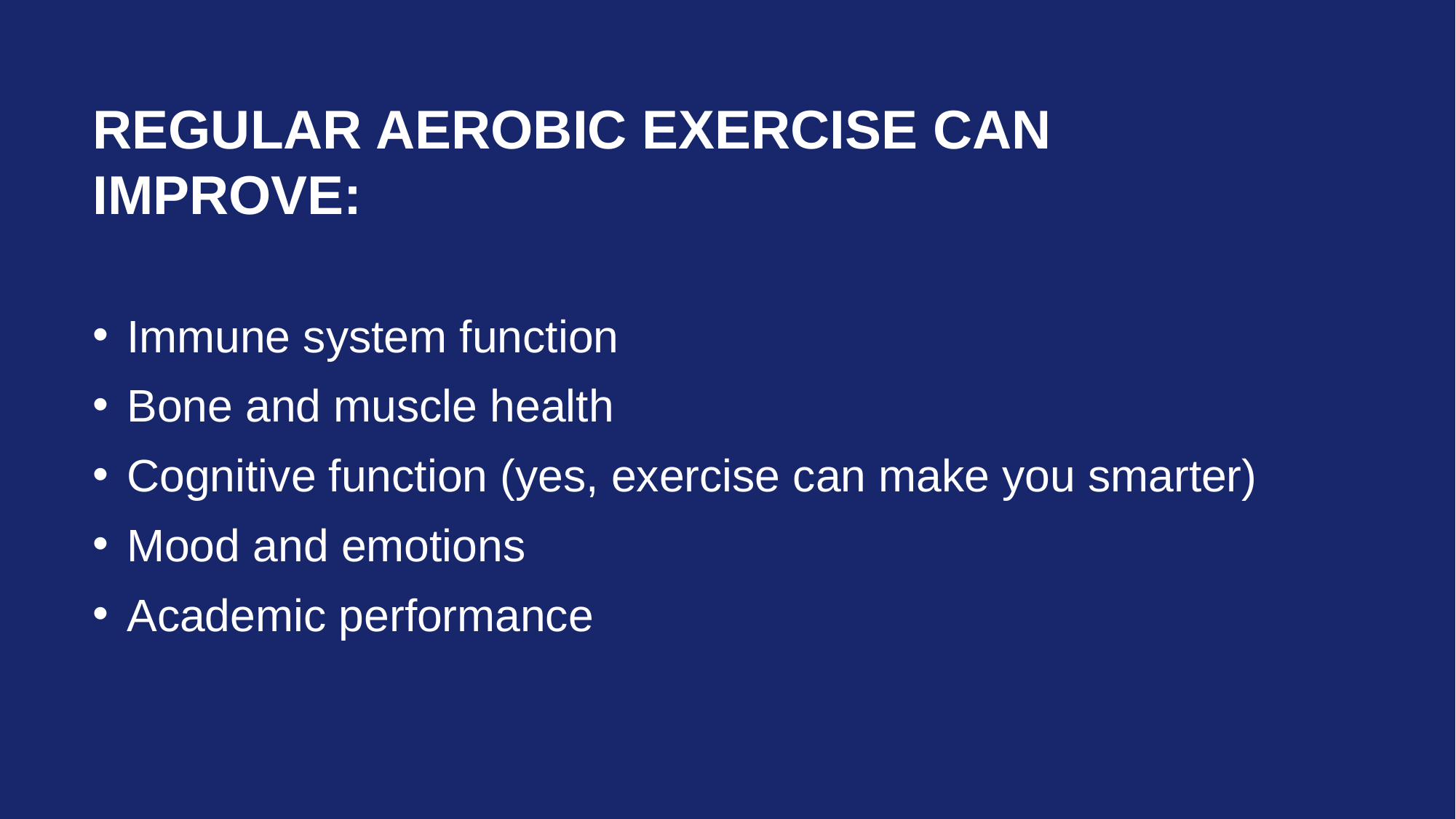

# Regular aerobic exercise can improve:
Immune system function
Bone and muscle health
Cognitive function (yes, exercise can make you smarter)
Mood and emotions
Academic performance